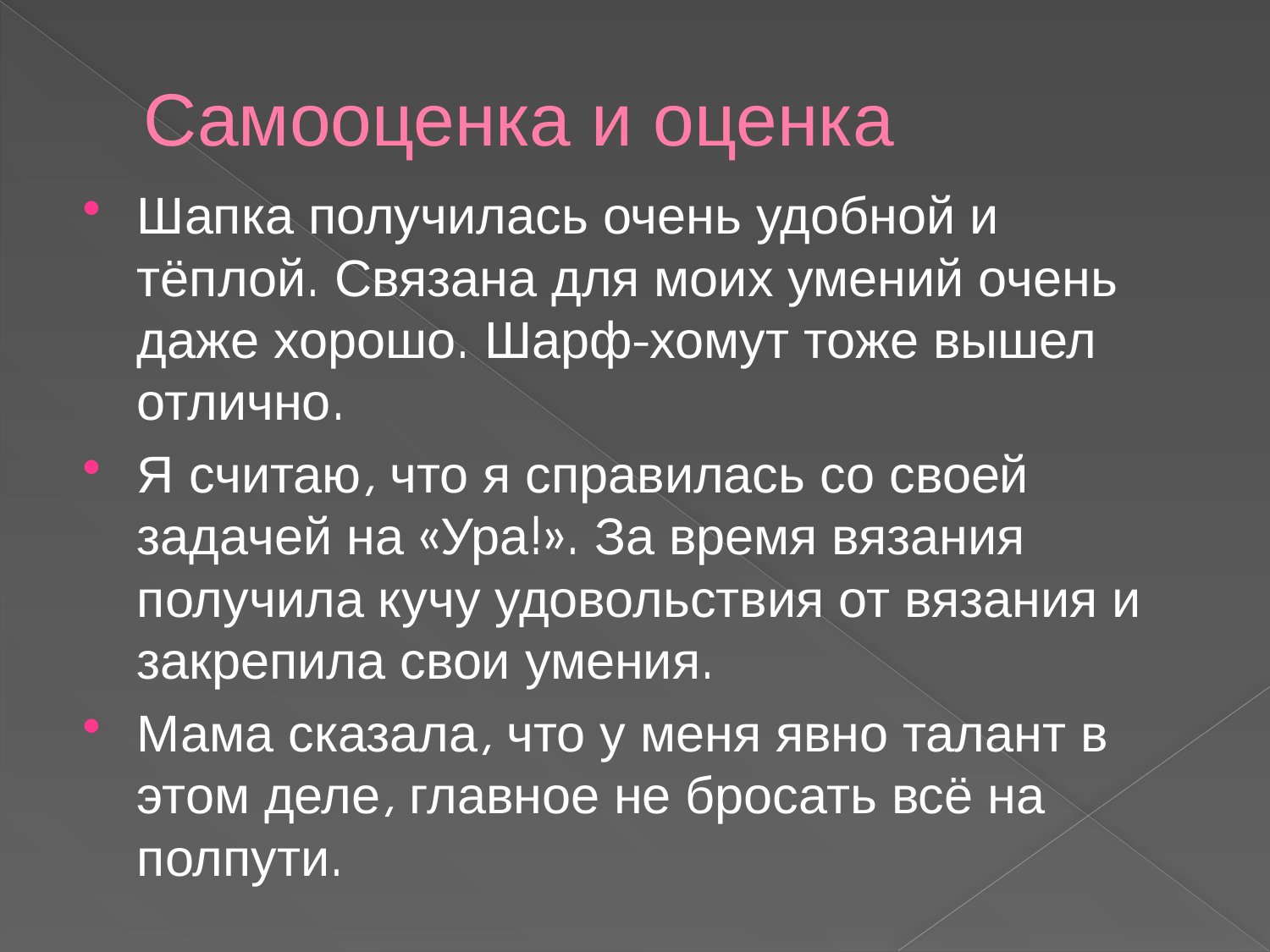

# Самооценка и оценка
Шапка получилась очень удобной и тёплой. Связана для моих умений очень даже хорошо. Шарф-хомут тоже вышел отлично.
Я считаю, что я справилась со своей задачей на «Ура!». За время вязания получила кучу удовольствия от вязания и закрепила свои умения.
Мама сказала, что у меня явно талант в этом деле, главное не бросать всё на полпути.